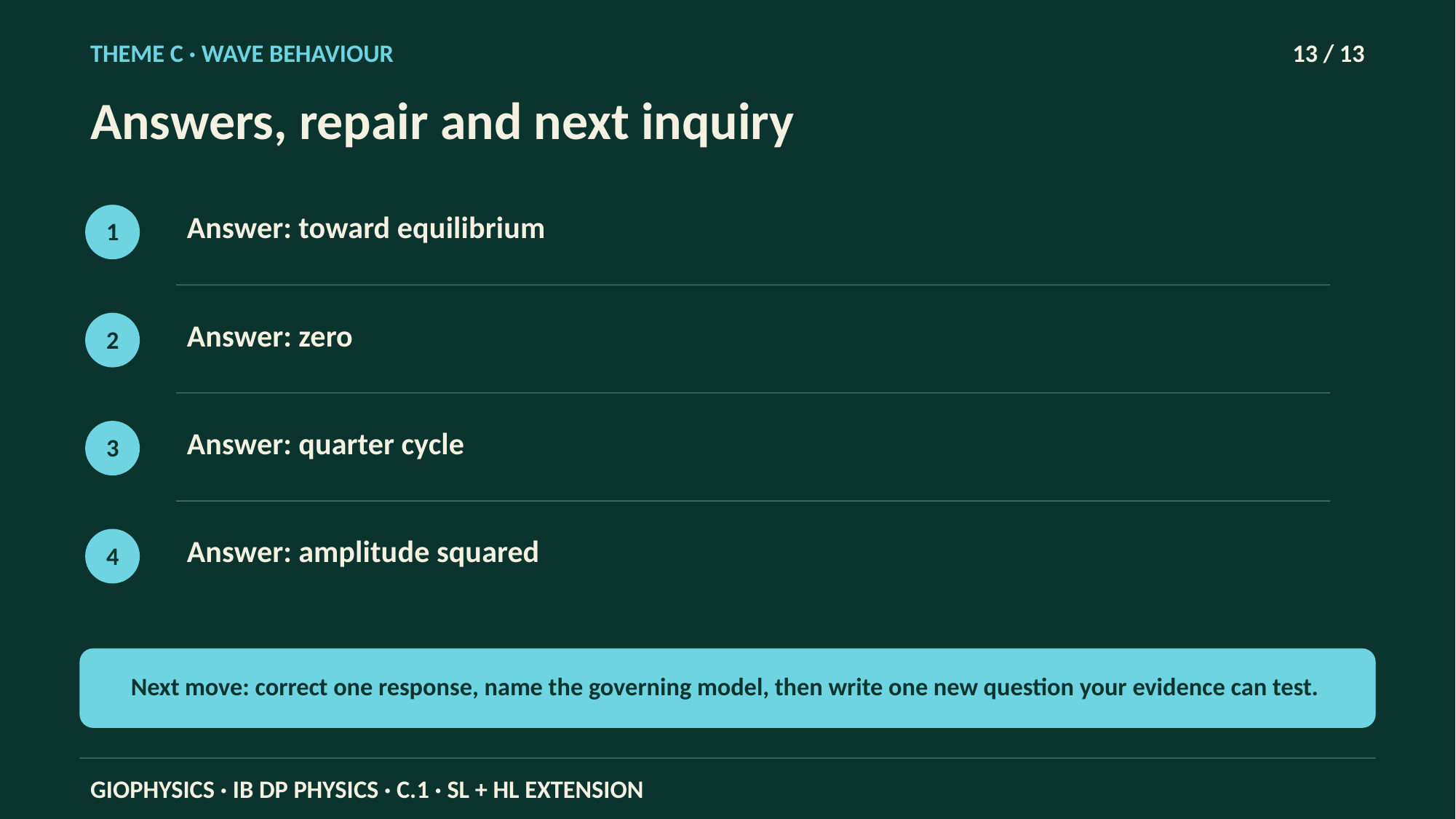

THEME C · WAVE BEHAVIOUR
13 / 13
Answers, repair and next inquiry
Answer: toward equilibrium

1

Answer: zero

2

Answer: quarter cycle

3

Answer: amplitude squared

4

Next move: correct one response, name the governing model, then write one new question your evidence can test.

GIOPHYSICS · IB DP PHYSICS · C.1 · SL + HL EXTENSION